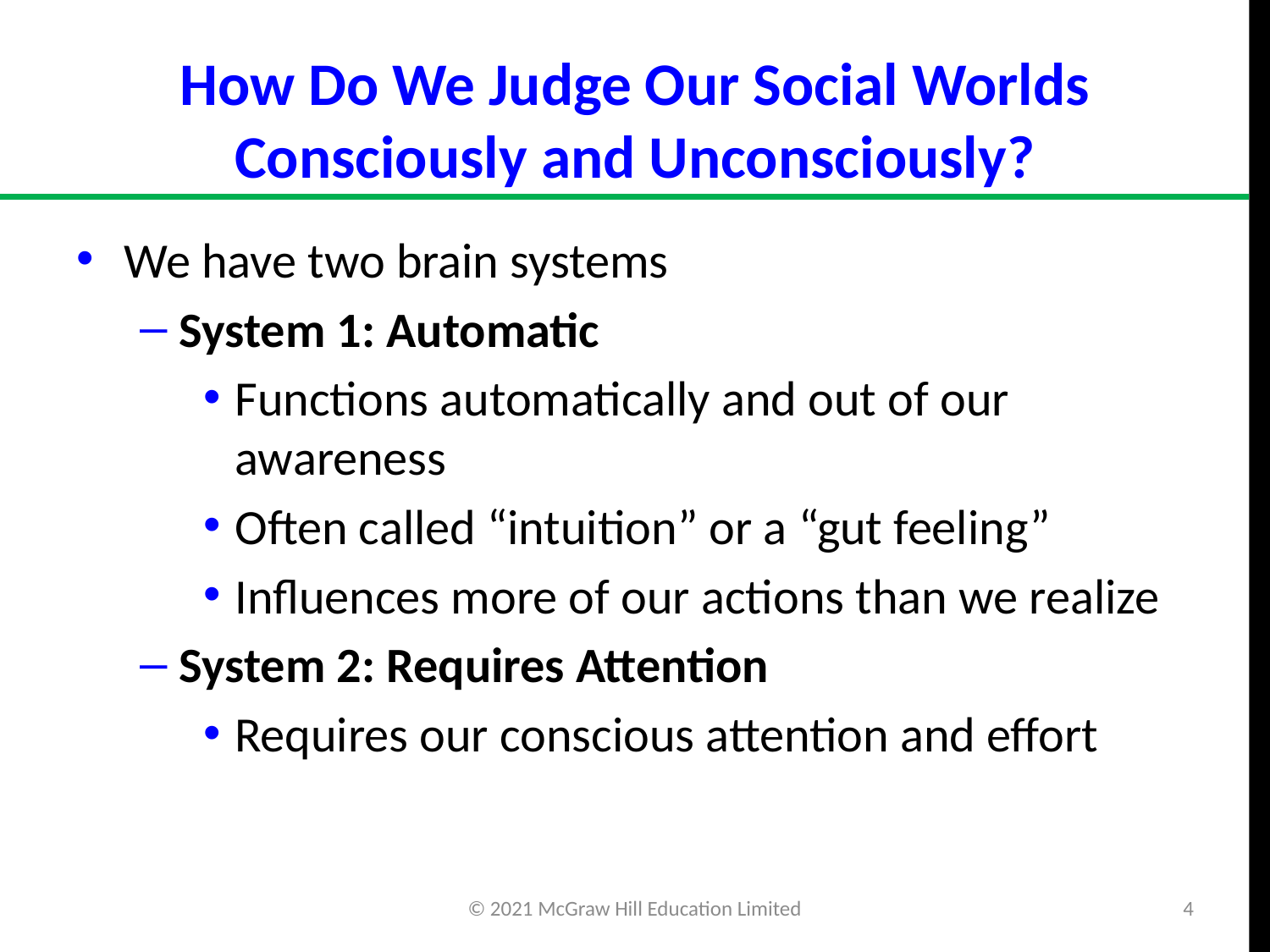

# How Do We Judge Our Social Worlds Consciously and Unconsciously?
We have two brain systems
System 1: Automatic
Functions automatically and out of our awareness
Often called “intuition” or a “gut feeling”
Influences more of our actions than we realize
System 2: Requires Attention
Requires our conscious attention and effort

© 2021 McGraw Hill Education Limited
4